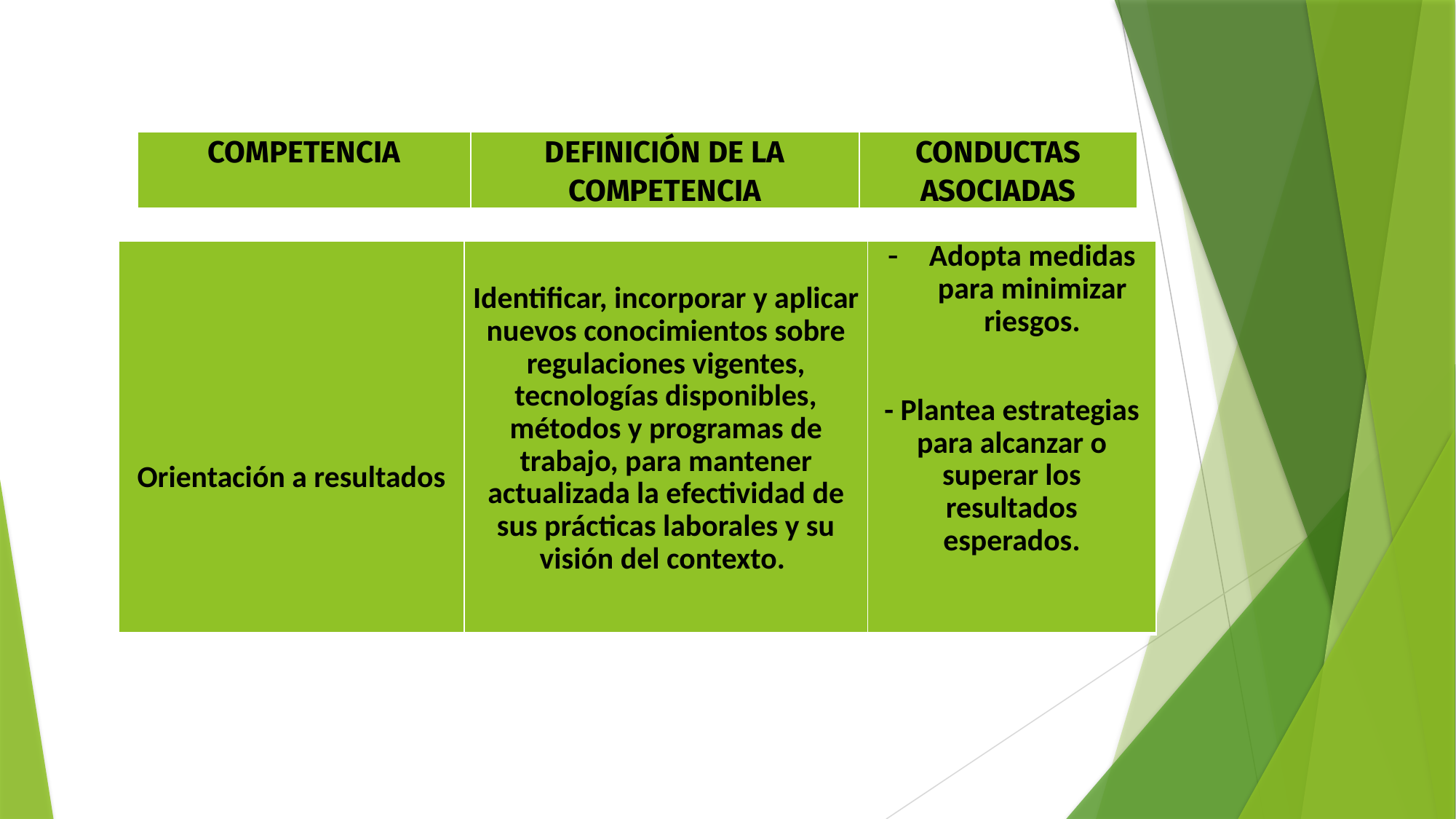

#
| COMPETENCIA | DEFINICIÓN DE LA COMPETENCIA | CONDUCTAS ASOCIADAS |
| --- | --- | --- |
| Orientación a resultados | Identificar, incorporar y aplicar nuevos conocimientos sobre regulaciones vigentes, tecnologías disponibles, métodos y programas de trabajo, para mantener actualizada la efectividad de sus prácticas laborales y su visión del contexto. | Adopta medidas para minimizar riesgos. - Plantea estrategias para alcanzar o superar los resultados esperados. |
| --- | --- | --- |